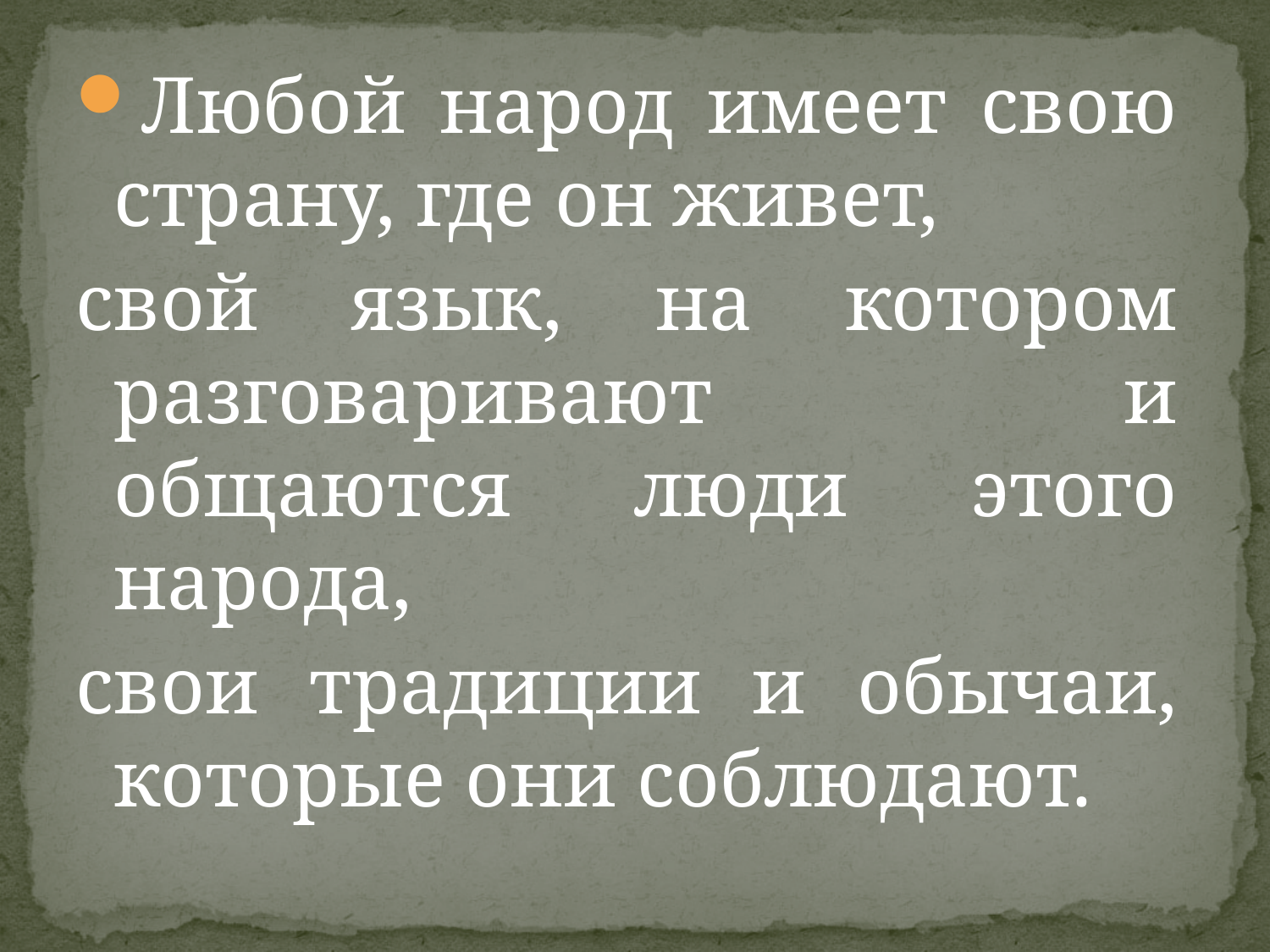

Любой народ имеет свою страну, где он живет,
свой язык, на котором разговаривают и общаются люди этого народа,
свои традиции и обычаи, которые они соблюдают.